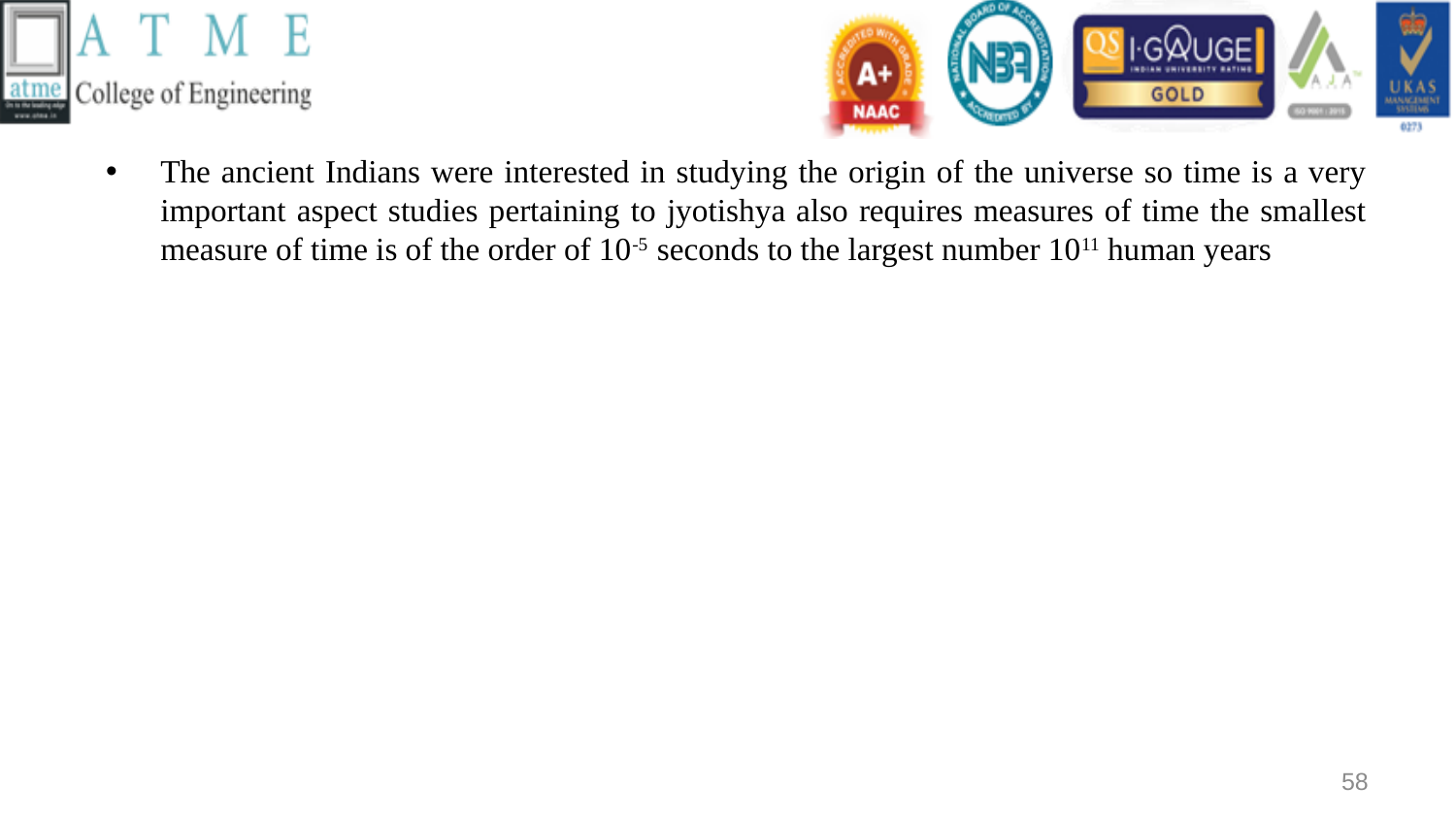

The ancient Indians were interested in studying the origin of the universe so time is a very important aspect studies pertaining to jyotishya also requires measures of time the smallest measure of time is of the order of 10-5  seconds to the largest number 1011 human years
58